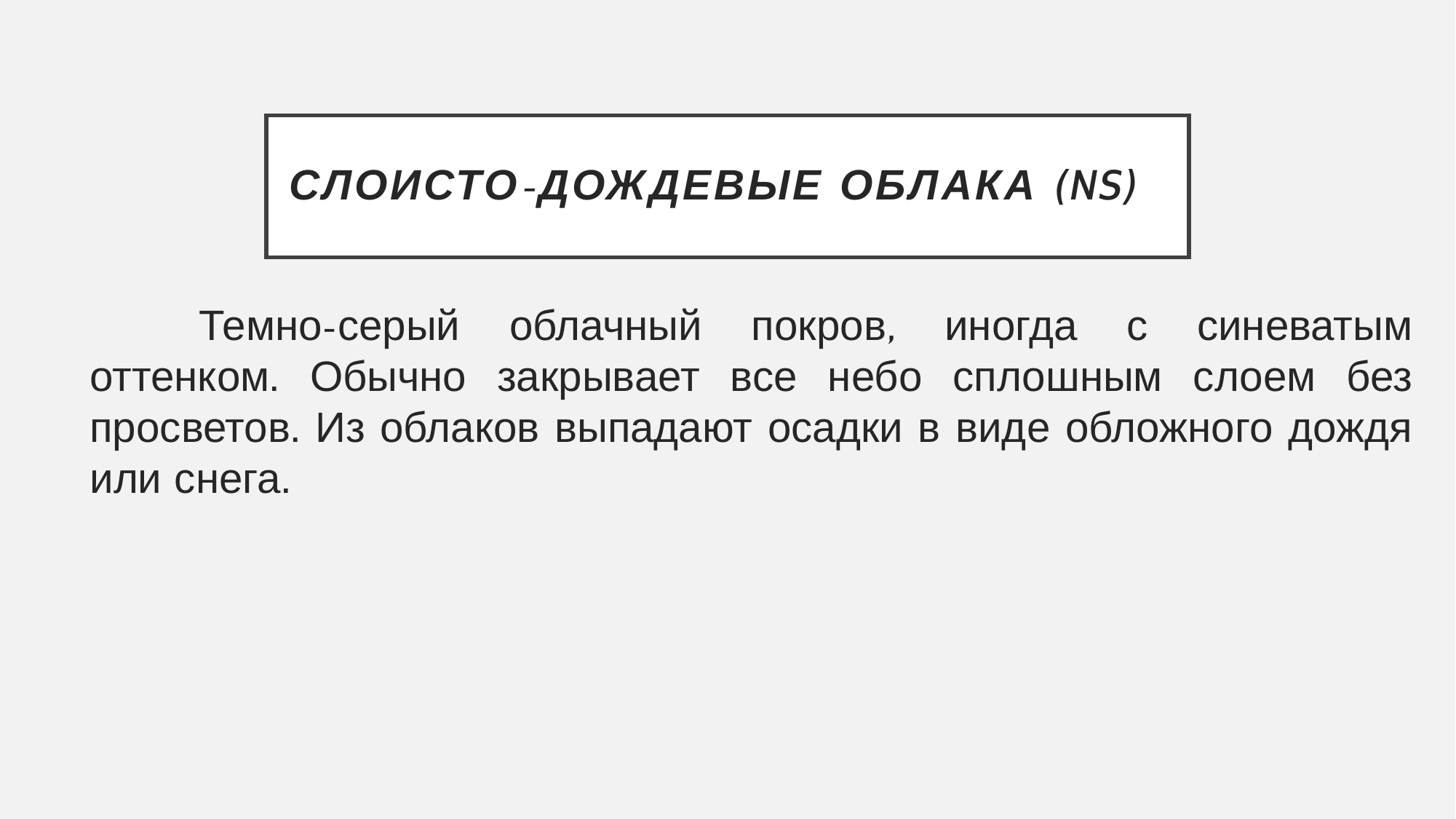

# слоисто-дождевые облака (Ns)
	Темно-серый облачный покров, иногда с синеватым оттенком. Обычно закрывает все небо сплошным слоем без просветов. Из облаков выпадают осадки в виде обложного дождя или снега.